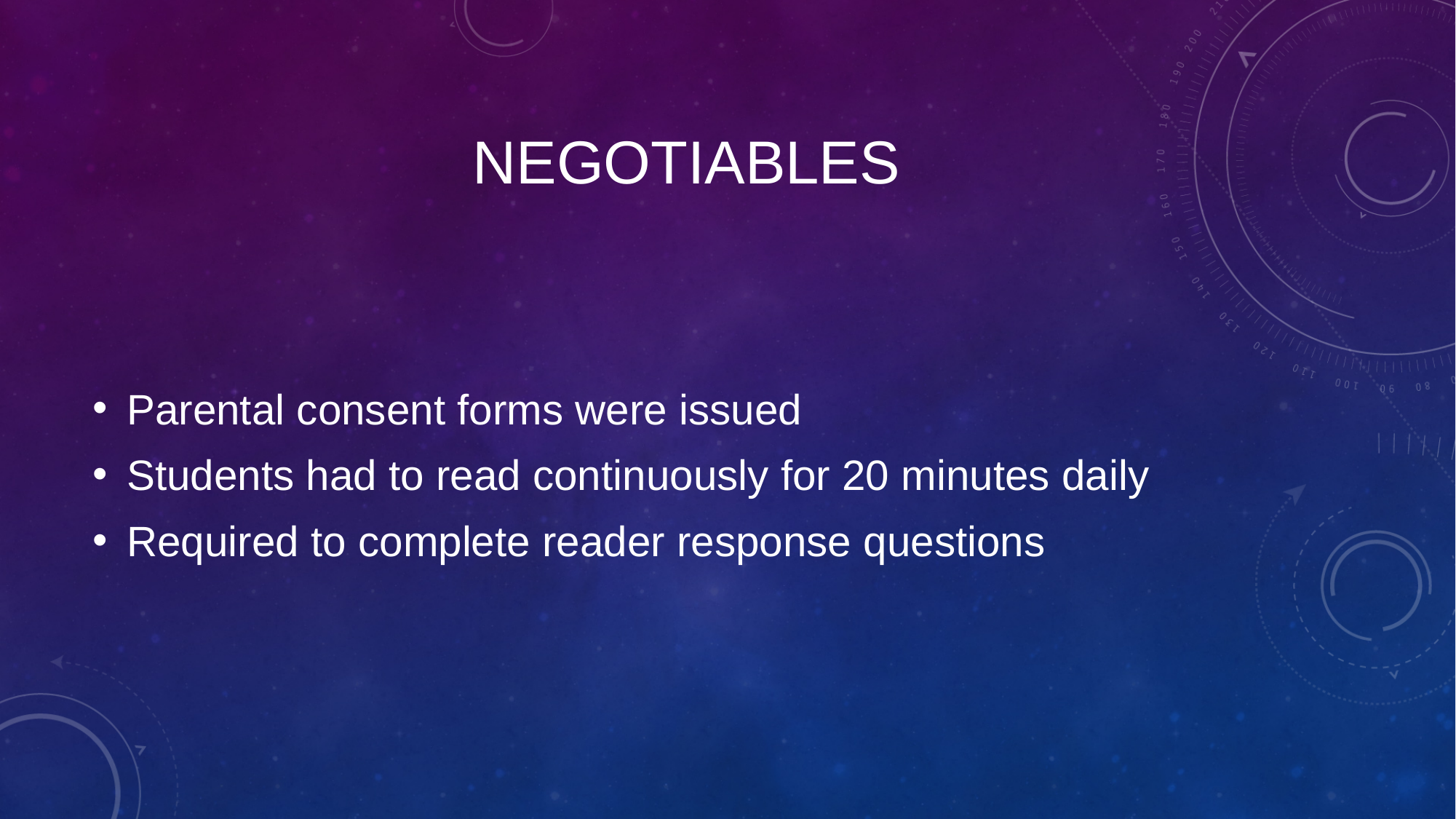

# negotiables
Parental consent forms were issued
Students had to read continuously for 20 minutes daily
Required to complete reader response questions